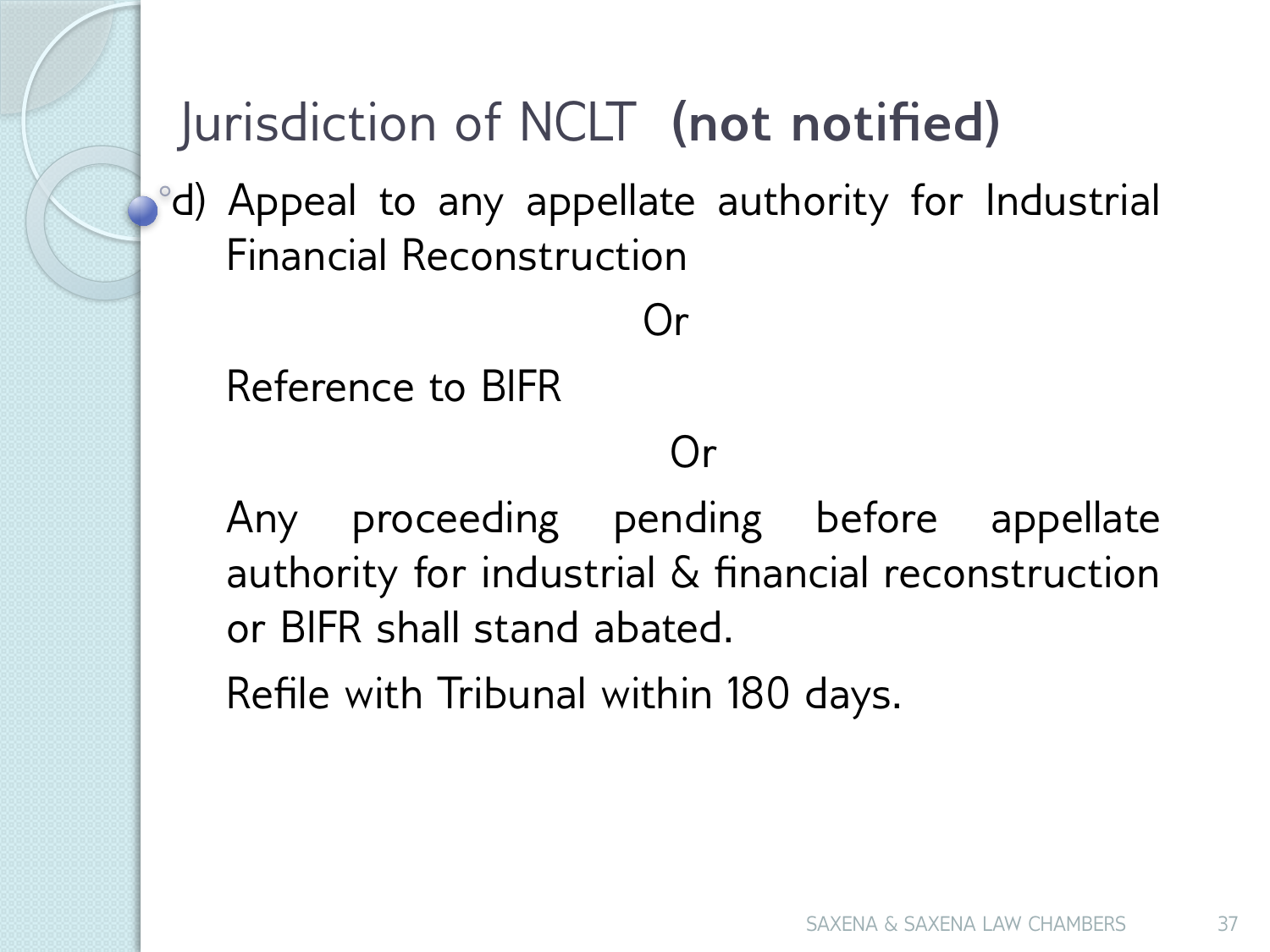

# Jurisdiction of NCLT  (not notified)
d) Appeal to any appellate authority for Industrial Financial Reconstruction
Or
Reference to BIFR
Or
Any proceeding pending before appellate authority for industrial & financial reconstruction or BIFR shall stand abated.
Refile with Tribunal within 180 days.

SAXENA & SAXENA LAW CHAMBERS
37